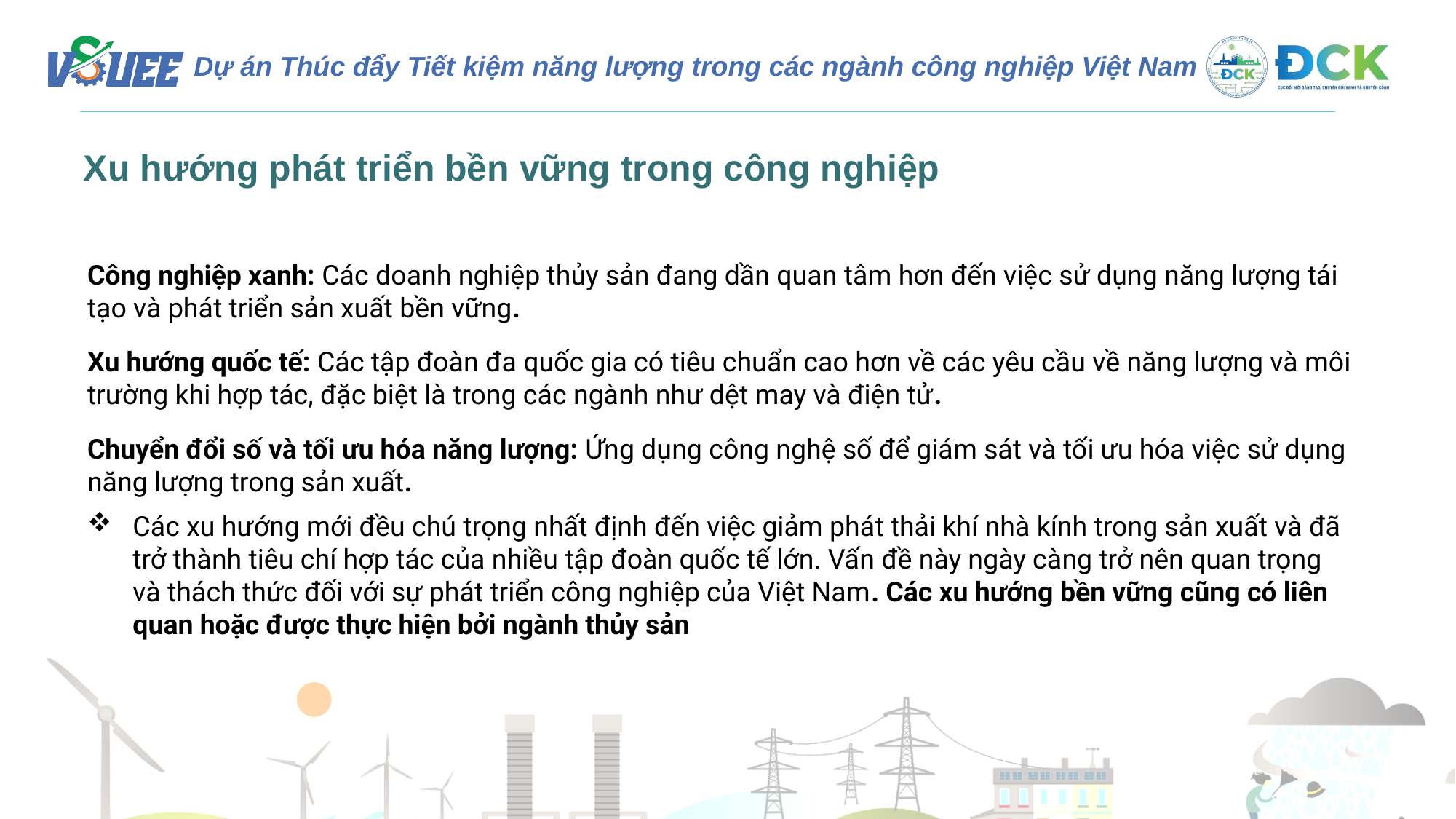

Xu hướng phát triển bền vững trong công nghiệp
Công nghiệp xanh: Các doanh nghiệp thủy sản đang dần quan tâm hơn đến việc sử dụng năng lượng tái tạo và phát triển sản xuất bền vững.
Xu hướng quốc tế: Các tập đoàn đa quốc gia có tiêu chuẩn cao hơn về các yêu cầu về năng lượng và môi trường khi hợp tác, đặc biệt là trong các ngành như dệt may và điện tử.
Chuyển đổi số và tối ưu hóa năng lượng: Ứng dụng công nghệ số để giám sát và tối ưu hóa việc sử dụng năng lượng trong sản xuất.
Các xu hướng mới đều chú trọng nhất định đến việc giảm phát thải khí nhà kính trong sản xuất và đã trở thành tiêu chí hợp tác của nhiều tập đoàn quốc tế lớn. Vấn đề này ngày càng trở nên quan trọng và thách thức đối với sự phát triển công nghiệp của Việt Nam. Các xu hướng bền vững cũng có liên quan hoặc được thực hiện bởi ngành thủy sản